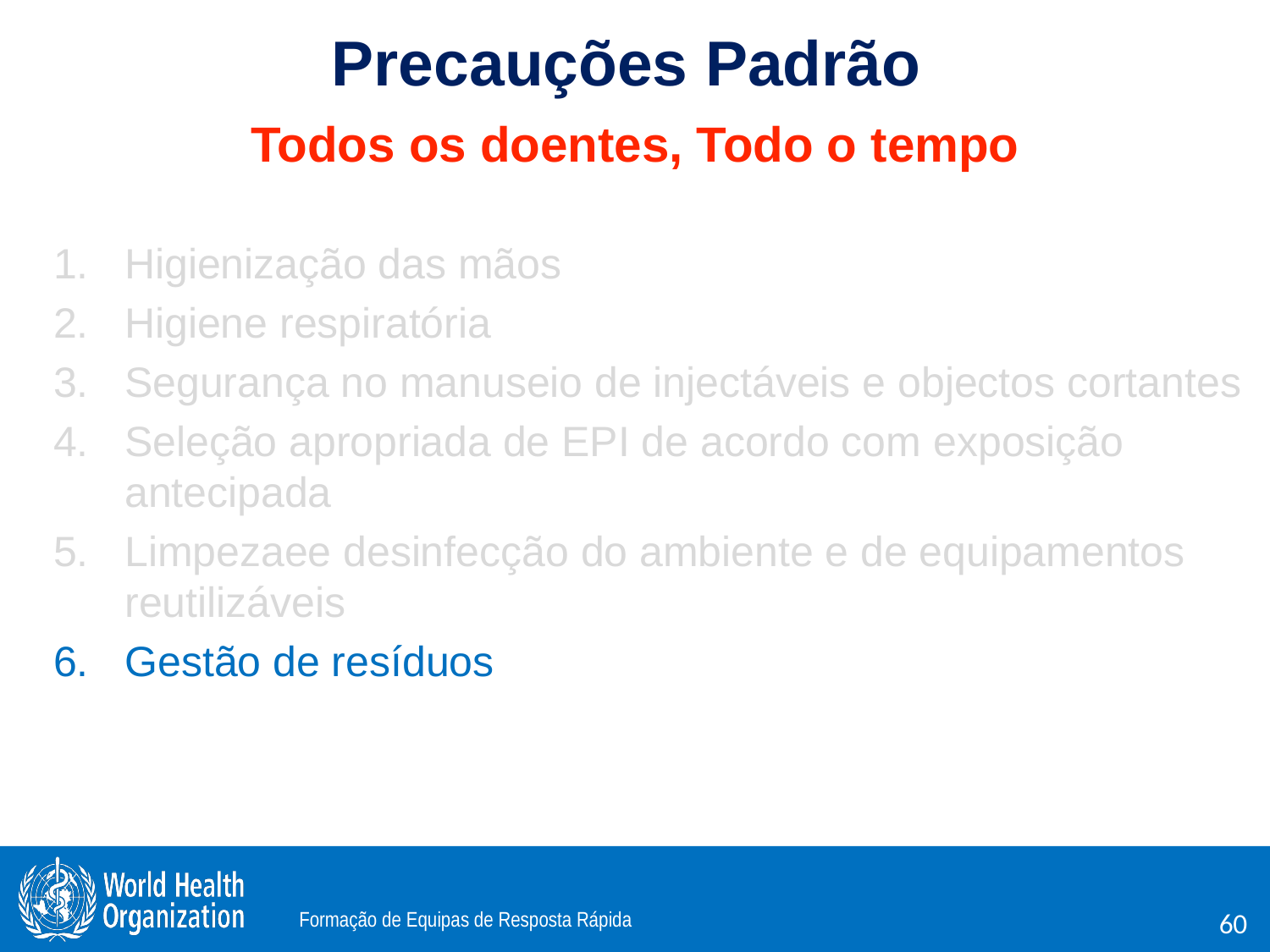

Precauções Padrão
 Todos os doentes, Todo o tempo
Higienização das mãos
Higiene respiratória
Segurança no manuseio de injectáveis e objectos cortantes
Seleção apropriada de EPI de acordo com exposição antecipada
Limpezaee desinfecção do ambiente e de equipamentos reutilizáveis
Gestão de resíduos